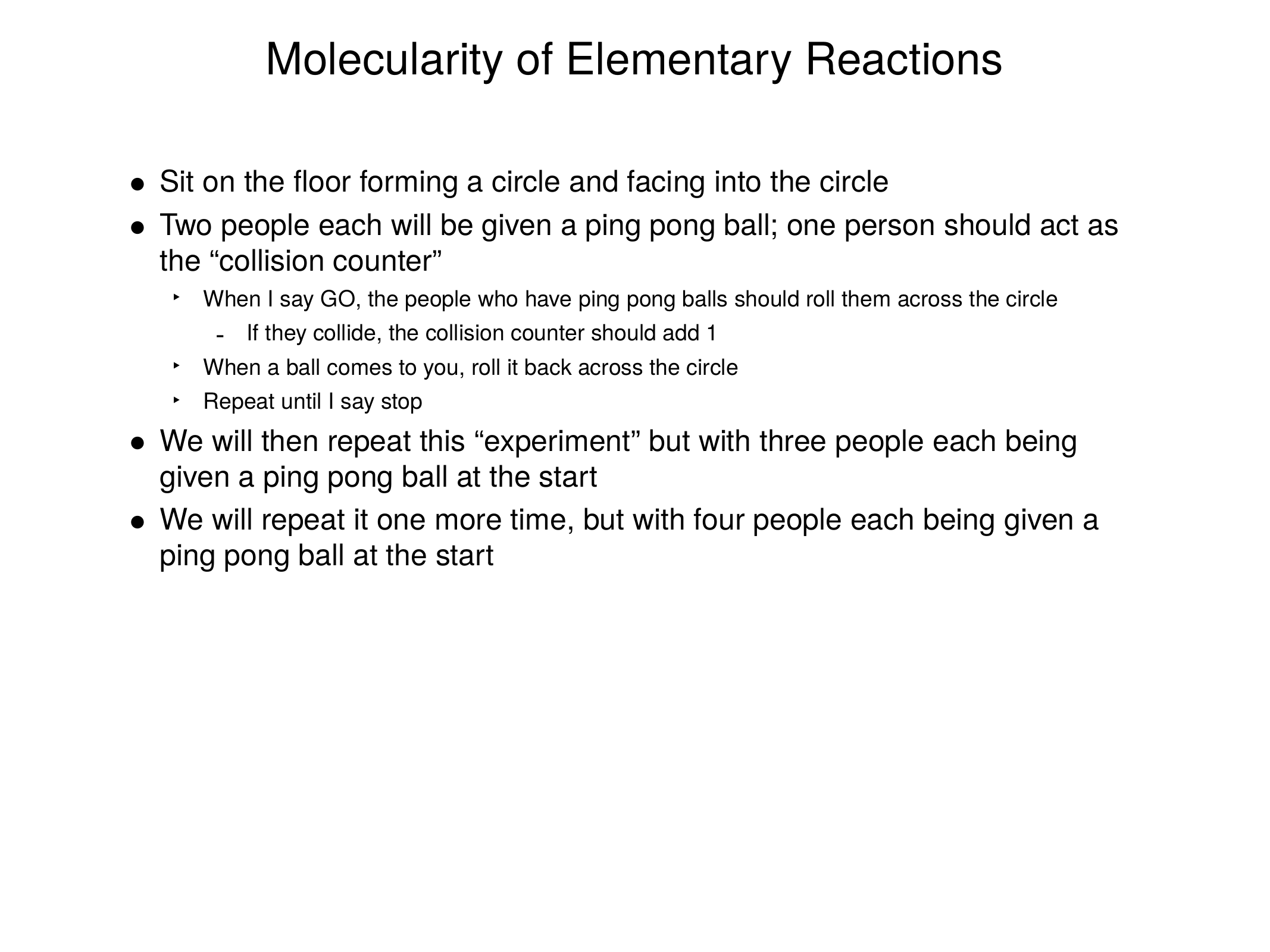

# Molecularity of Elementary Reactions
Sit on the floor forming a circle and facing into the circle
Two people each will be given a ping pong ball; one person should act as the “collision counter”
When I say GO, the people who have ping pong balls should roll them across the circle
If they collide, the collision counter should add 1
When a ball comes to you, roll it back across the circle
Repeat until I say stop
We will then repeat this “experiment” but with three people each being given a ping pong ball at the start
We will repeat it one more time, but with four people each being given a ping pong ball at the start